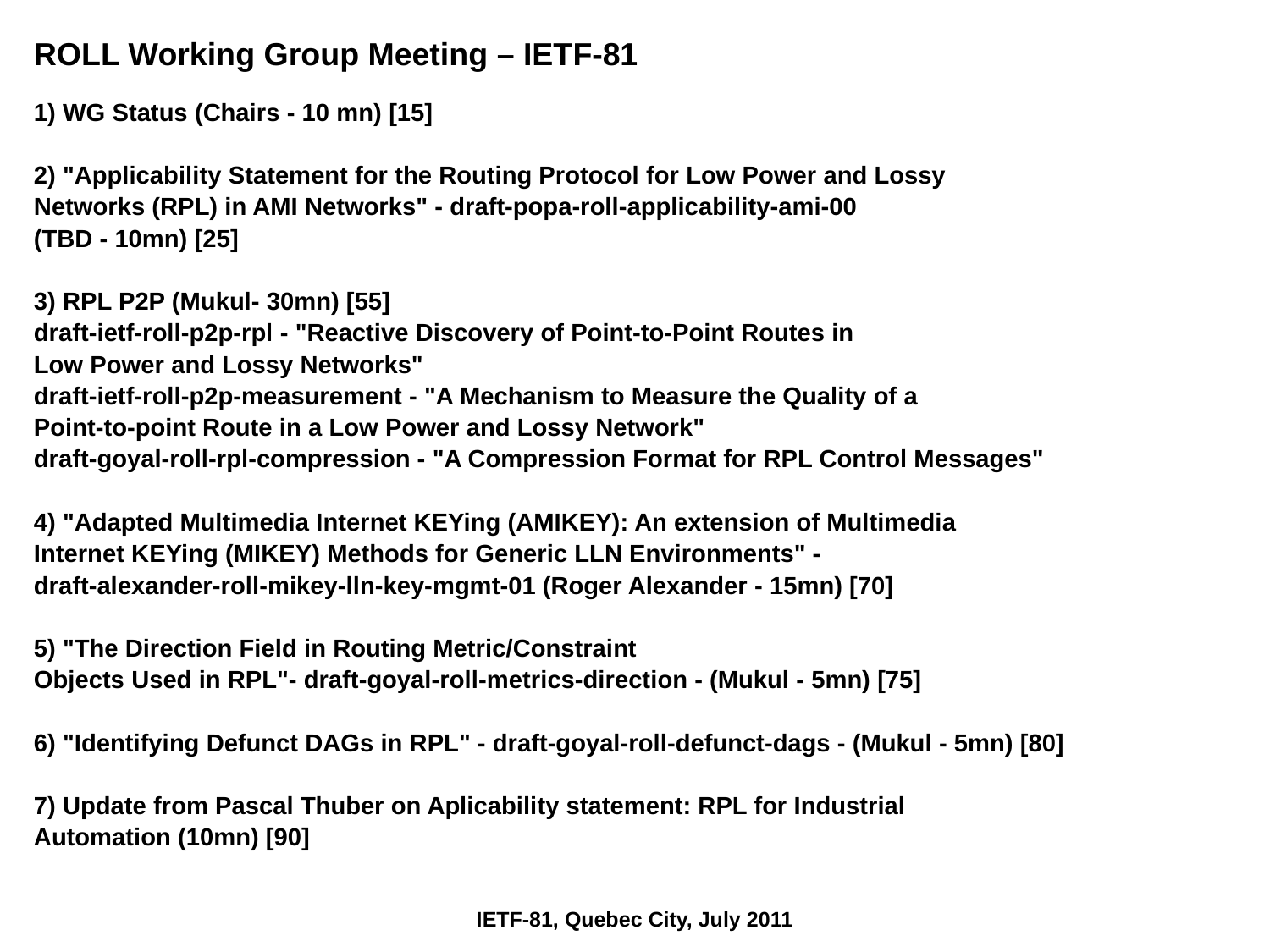

ROLL Working Group Meeting – IETF-81

1) WG Status (Chairs - 10 mn) [15]

2) "Applicability Statement for the Routing Protocol for Low Power and Lossy
Networks (RPL) in AMI Networks" - draft-popa-roll-applicability-ami-00
(TBD - 10mn) [25]

3) RPL P2P (Mukul- 30mn) [55]
draft-ietf-roll-p2p-rpl - "Reactive Discovery of Point-to-Point Routes in
Low Power and Lossy Networks"
draft-ietf-roll-p2p-measurement - "A Mechanism to Measure the Quality of a
Point-to-point Route in a Low Power and Lossy Network"
draft-goyal-roll-rpl-compression - "A Compression Format for RPL Control Messages"

4) "Adapted Multimedia Internet KEYing (AMIKEY): An extension of Multimedia
Internet KEYing (MIKEY) Methods for Generic LLN Environments" -
draft-alexander-roll-mikey-lln-key-mgmt-01 (Roger Alexander - 15mn) [70]

5) "The Direction Field in Routing Metric/Constraint
Objects Used in RPL"- draft-goyal-roll-metrics-direction - (Mukul - 5mn) [75]

6) "Identifying Defunct DAGs in RPL" - draft-goyal-roll-defunct-dags - (Mukul - 5mn) [80]

7) Update from Pascal Thuber on Aplicability statement: RPL for Industrial
Automation (10mn) [90]
IETF-81, Quebec City, July 2011